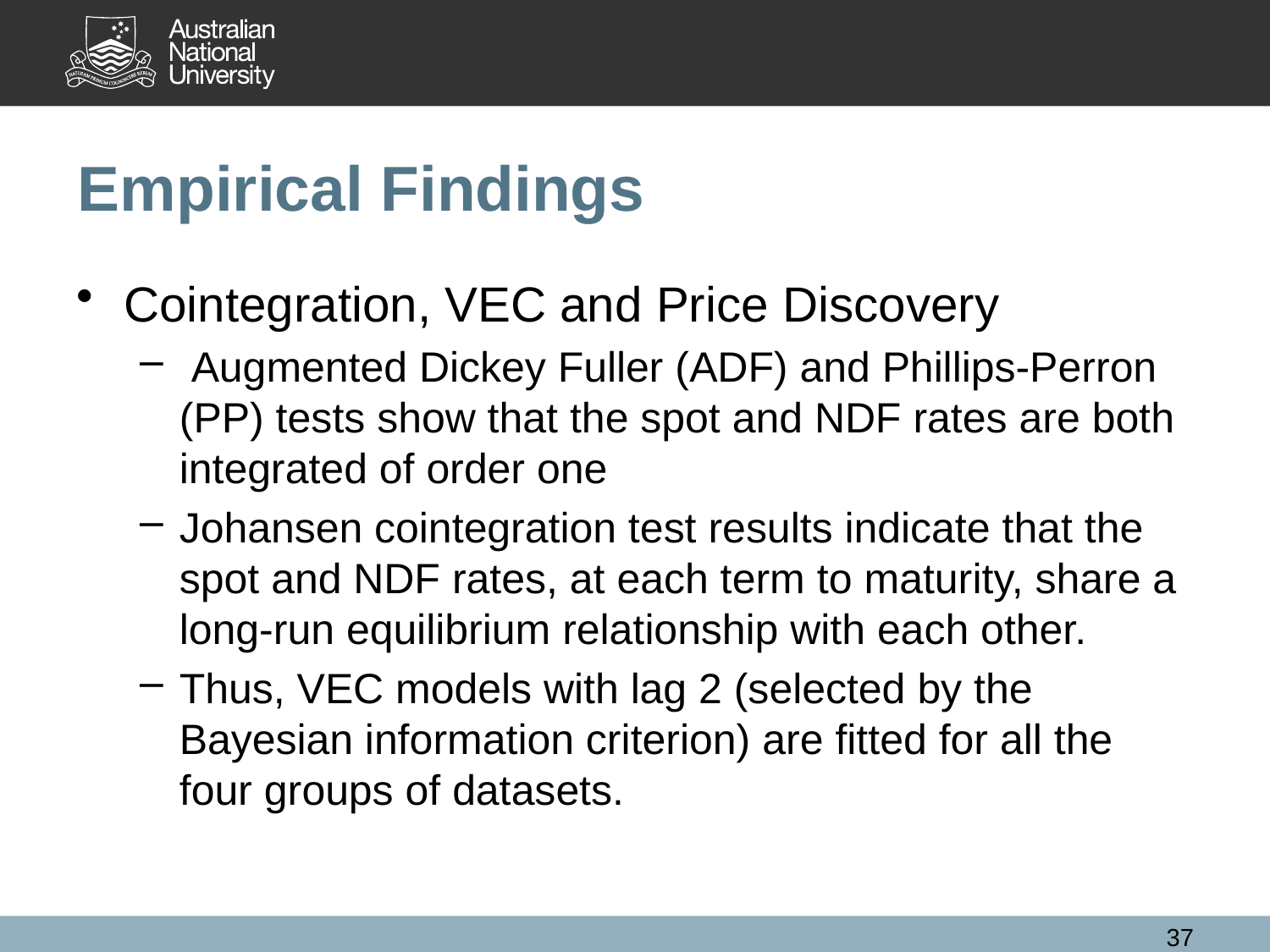

Empirical Findings
Cointegration, VEC and Price Discovery
 Augmented Dickey Fuller (ADF) and Phillips-Perron (PP) tests show that the spot and NDF rates are both integrated of order one
Johansen cointegration test results indicate that the spot and NDF rates, at each term to maturity, share a long-run equilibrium relationship with each other.
Thus, VEC models with lag 2 (selected by the Bayesian information criterion) are fitted for all the four groups of datasets.

37